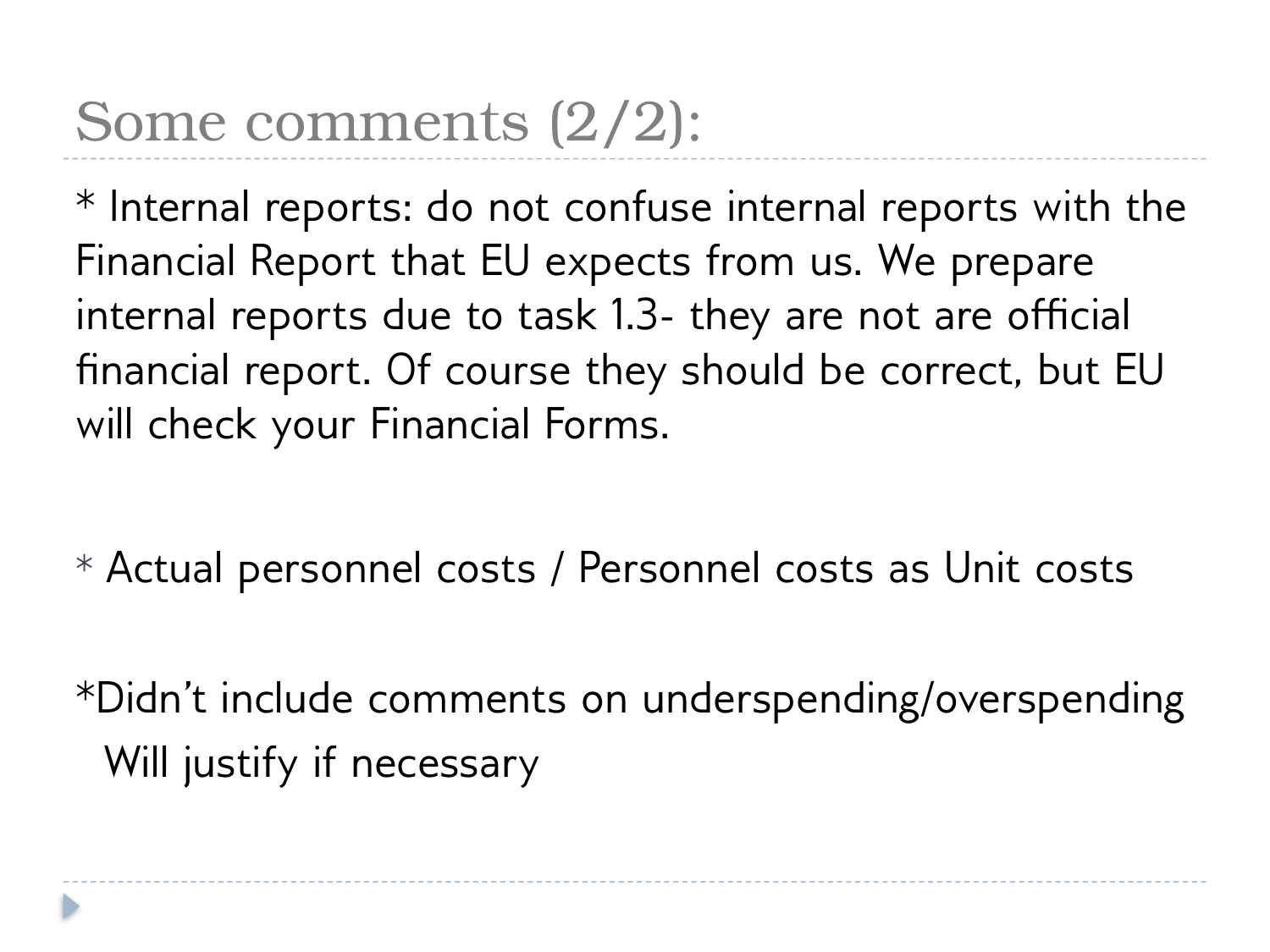

# Some comments (2/2):
* Internal reports: do not confuse internal reports with the Financial Report that EU expects from us. We prepare internal reports due to task 1.3- they are not are official financial report. Of course they should be correct, but EU will check your Financial Forms.

* Actual personnel costs / Personnel costs as Unit costs

*Didn’t include comments on underspending/overspending
  Will justify if necessary